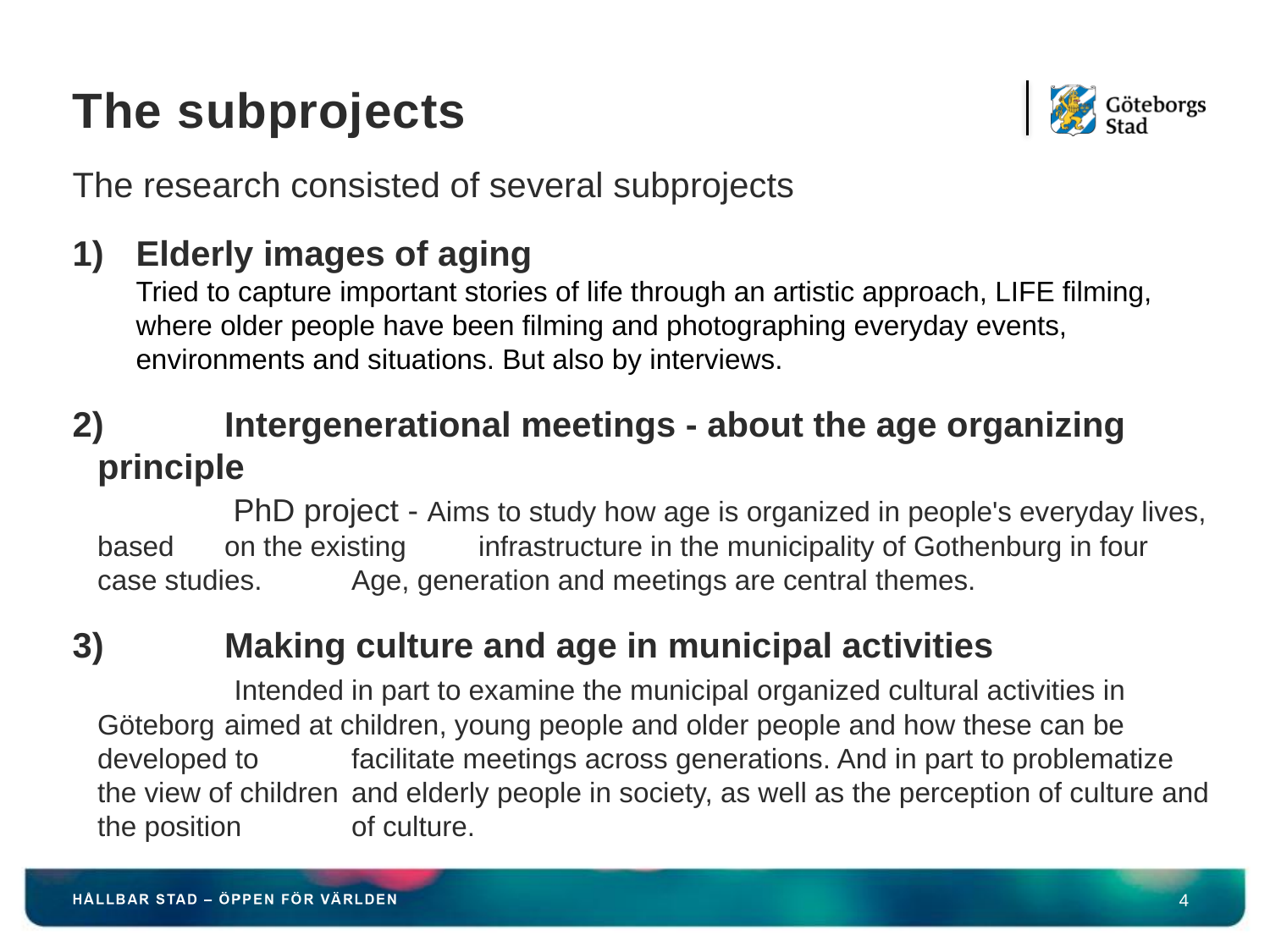

# The subprojects
The research consisted of several subprojects
Elderly images of aging
Tried to capture important stories of life through an artistic approach, LIFE filming, where older people have been filming and photographing everyday events, environments and situations. But also by interviews.
2) 	Intergenerational meetings - about the age organizing principle
	 PhD project - Aims to study how age is organized in people's everyday lives, based 	on the existing 	infrastructure in the municipality of Gothenburg in four case studies. 	Age, generation and meetings are central themes.
3) 	Making culture and age in municipal activities
	 Intended in part to examine the municipal organized cultural activities in Göteborg 	aimed at children, young people and older people and how these can be developed to 	facilitate meetings across generations. And in part to problematize the view of children 	and elderly people in society, as well as the perception of culture and the position 	of culture.
4